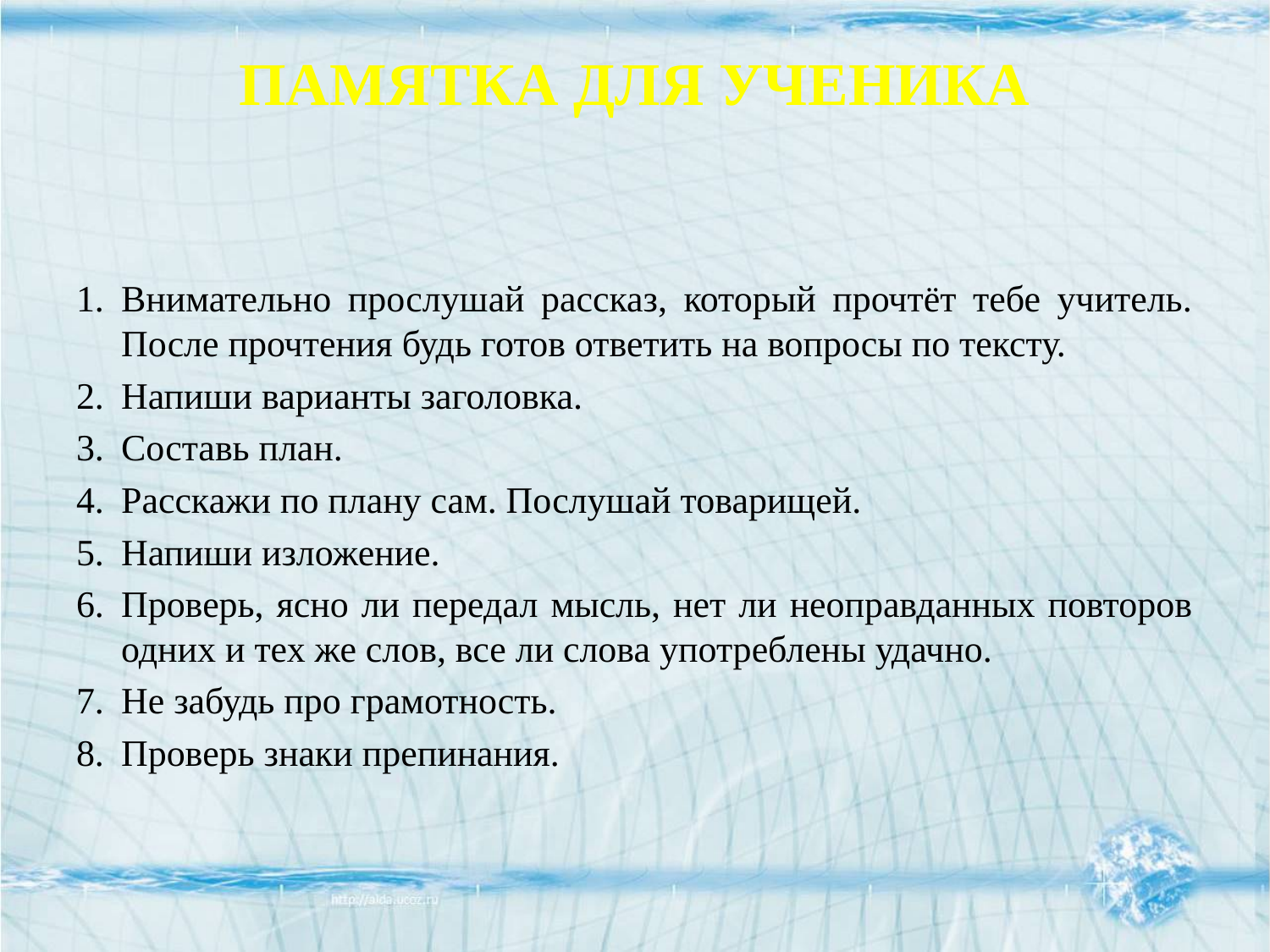

# ПАМЯТКА ДЛЯ УЧЕНИКА

Внимательно прослушай рассказ, который прочтёт тебе учитель. После прочтения будь готов ответить на вопросы по тексту.
Напиши варианты заголовка.
Составь план.
Расскажи по плану сам. Послушай товарищей.
Напиши изложение.
Проверь, ясно ли передал мысль, нет ли неоправданных повторов одних и тех же слов, все ли слова употреблены удачно.
Не забудь про грамотность.
Проверь знаки препинания.